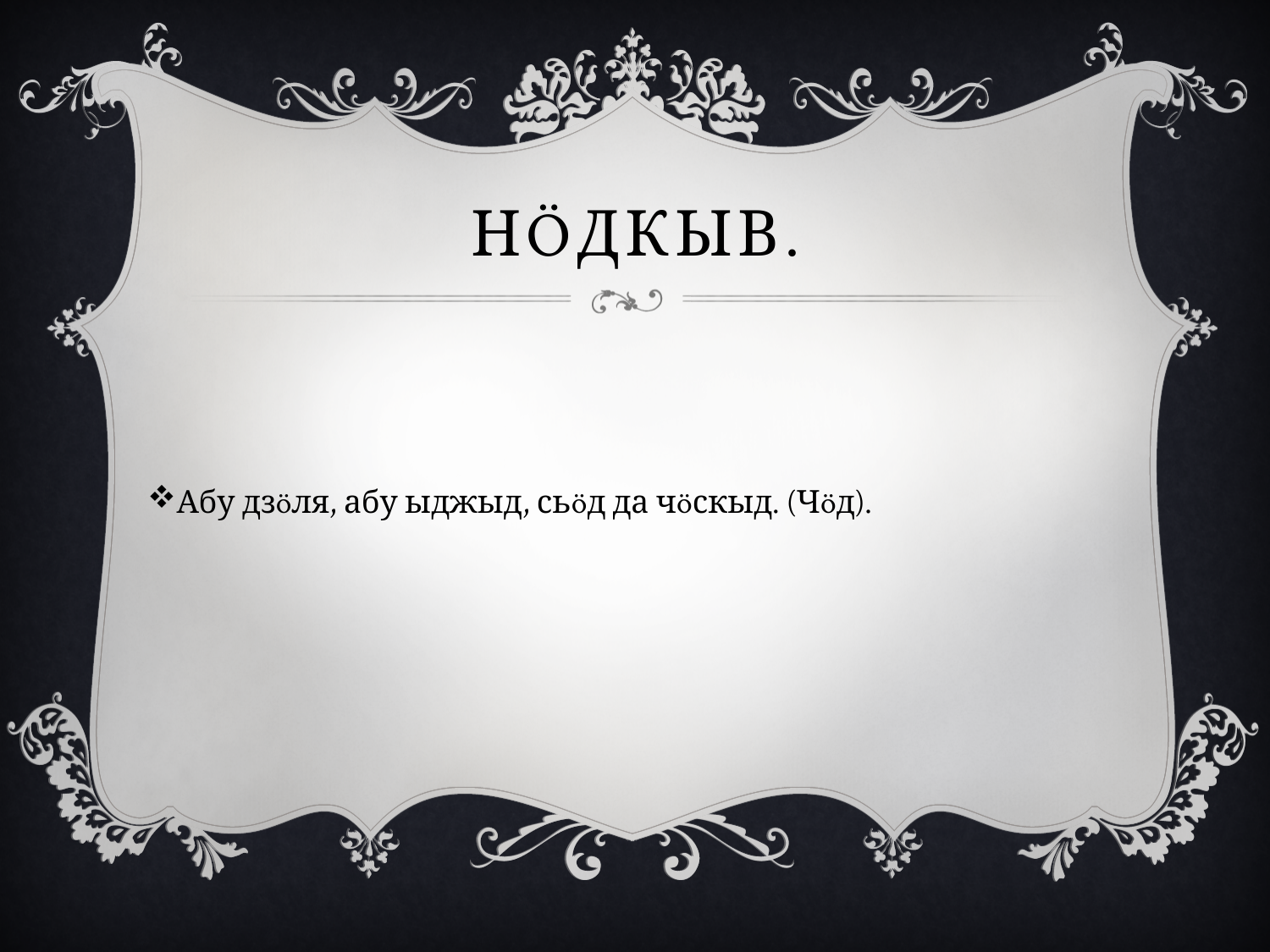

# Нöдкыв.
Абу дзöля, абу ыджыд, сьöд да чöскыд. (Чöд).